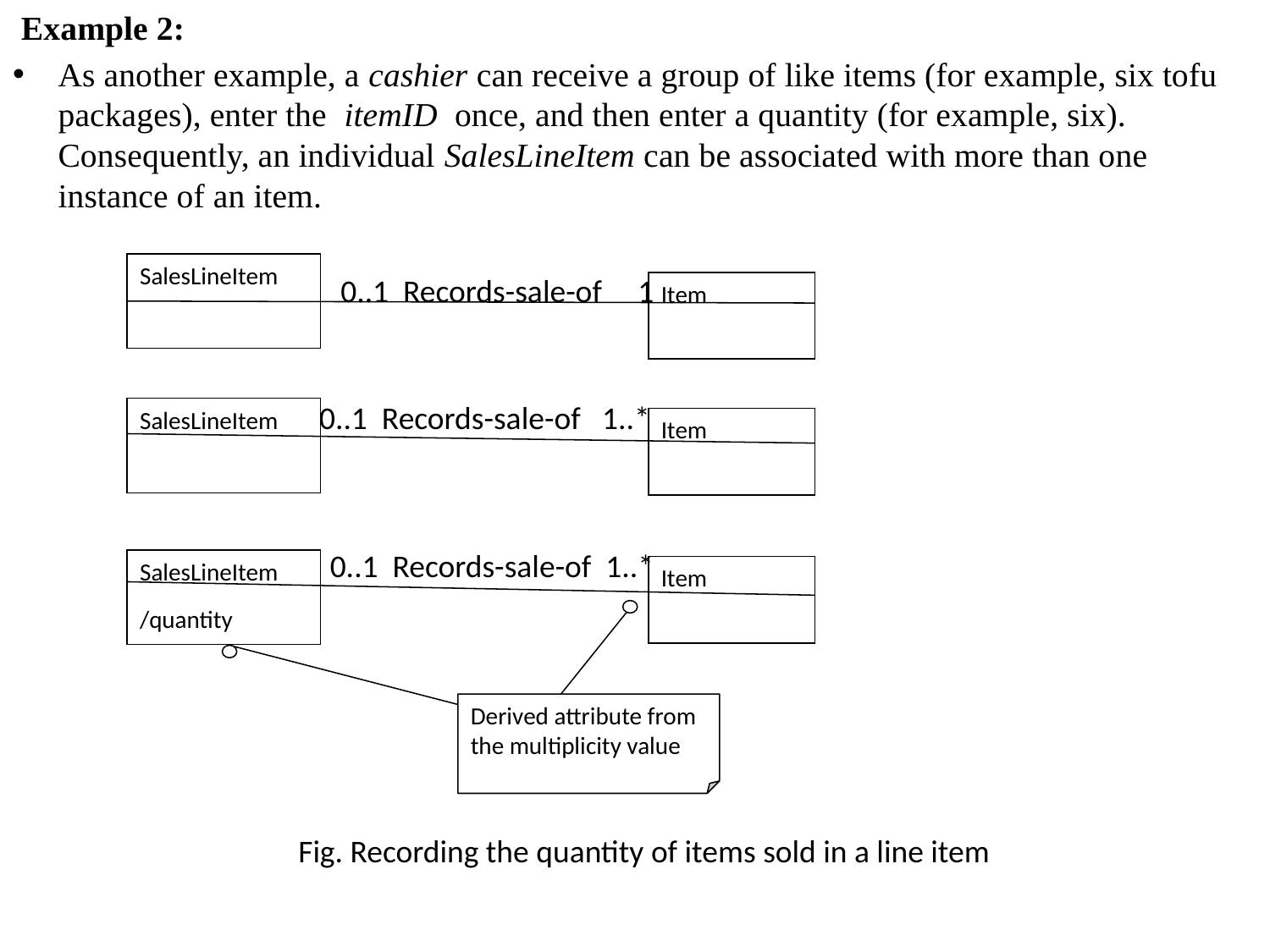

Example 2:
As another example, a cashier can receive a group of like items (for example, six tofu packages), enter the  itemID  once, and then enter a quantity (for example, six). Consequently, an individual SalesLineItem can be associated with more than one instance of an item.

SalesLineItem
0..1  Records-sale-of     1
Item
0..1  Records-sale-of   1..*
SalesLineItem

Item

0..1  Records-sale-of  1..*
SalesLineItem
/quantity
Item

Derived attribute from the multiplicity value
Fig. Recording the quantity of items sold in a line item